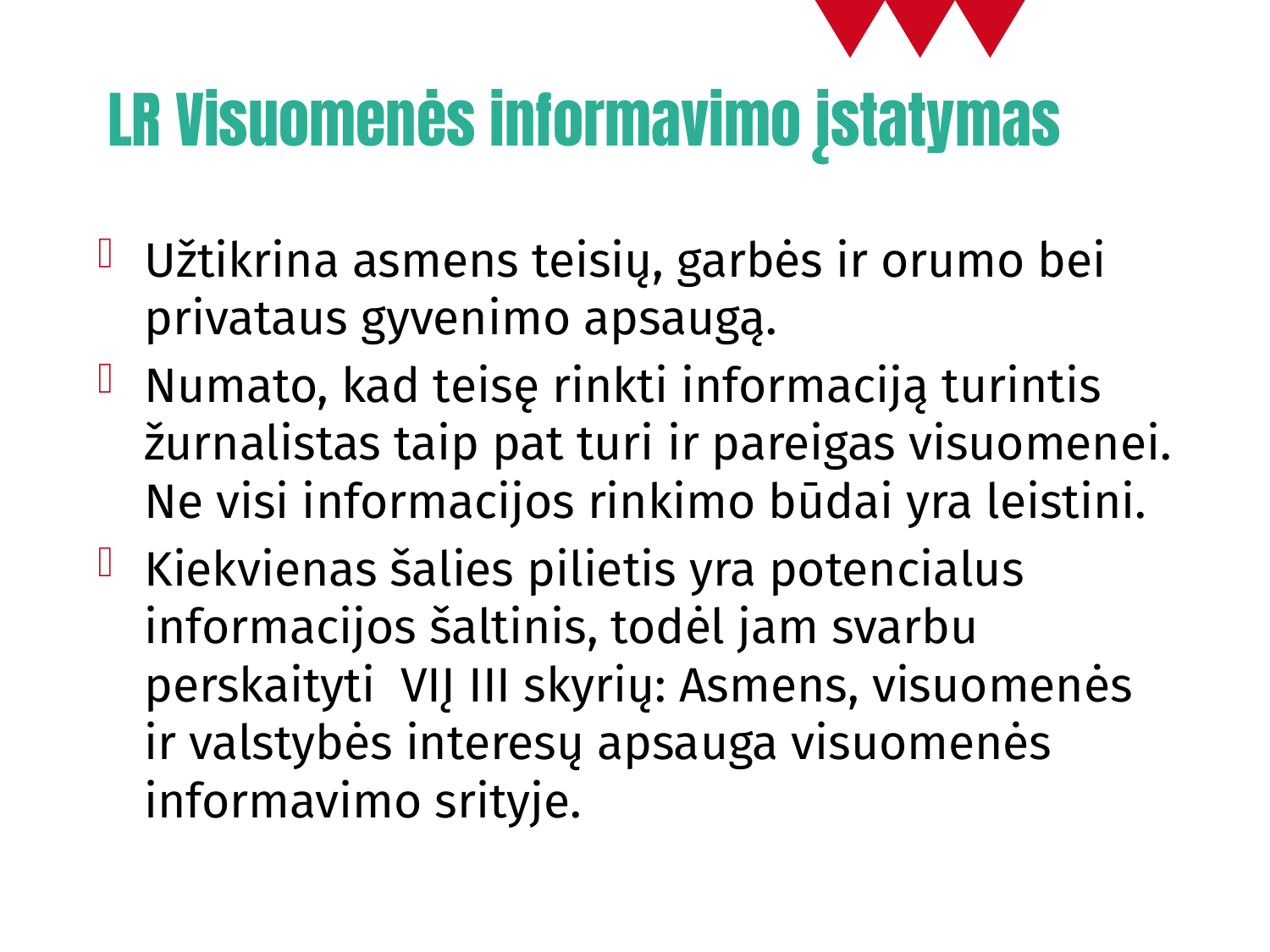

# LR Visuomenės informavimo įstatymas
Užtikrina asmens teisių, garbės ir orumo bei privataus gyvenimo apsaugą.
Numato, kad teisę rinkti informaciją turintis žurnalistas taip pat turi ir pareigas visuomenei. Ne visi informacijos rinkimo būdai yra leistini.
Kiekvienas šalies pilietis yra potencialus informacijos šaltinis, todėl jam svarbu perskaityti  VIĮ III skyrių: Asmens, visuomenės ir valstybės interesų apsauga visuomenės informavimo srityje.